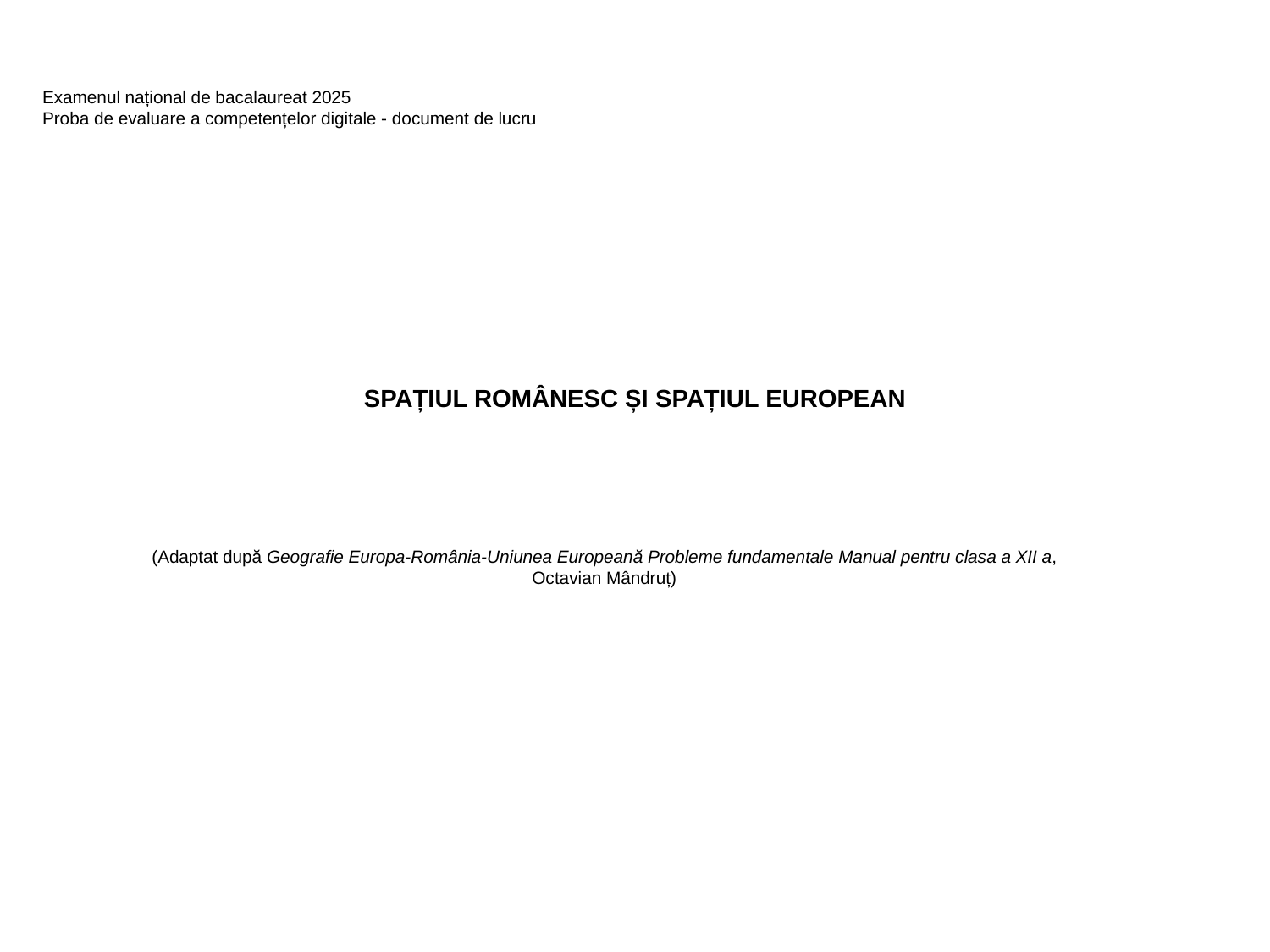

Examenul național de bacalaureat 2025
Proba de evaluare a competențelor digitale - document de lucru
# SPAȚIUL ROMÂNESC ȘI SPAȚIUL EUROPEAN
(Adaptat după Geografie Europa-România-Uniunea Europeană Probleme fundamentale Manual pentru clasa a XII a, Octavian Mândruț)